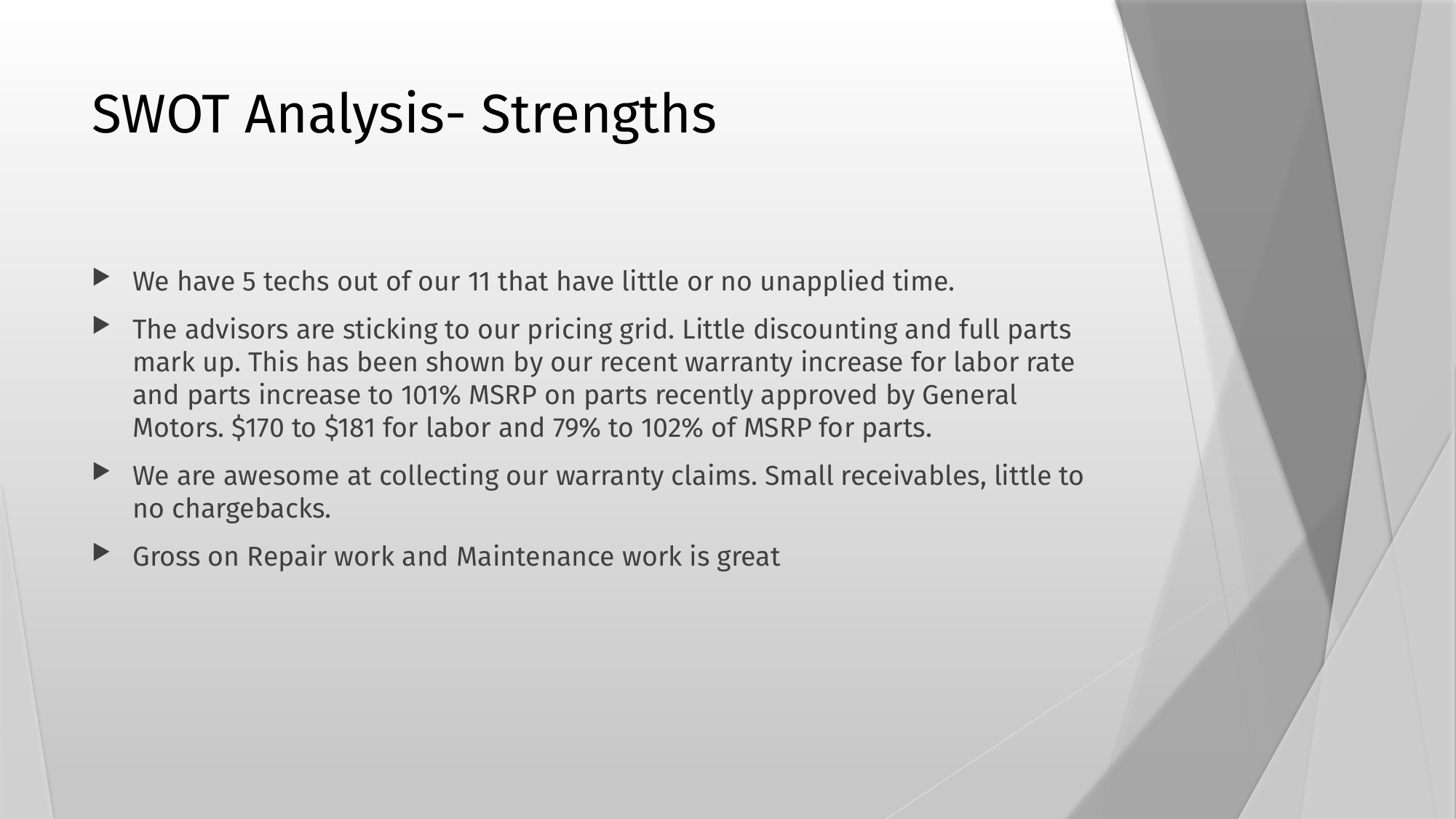

# SWOT Analysis- Strengths
We have 5 techs out of our 11 that have little or no unapplied time.
The advisors are sticking to our pricing grid. Little discounting and full parts mark up. This has been shown by our recent warranty increase for labor rate and parts increase to 101% MSRP on parts recently approved by General Motors. $170 to $181 for labor and 79% to 102% of MSRP for parts.
We are awesome at collecting our warranty claims. Small receivables, little to no chargebacks.
Gross on Repair work and Maintenance work is great